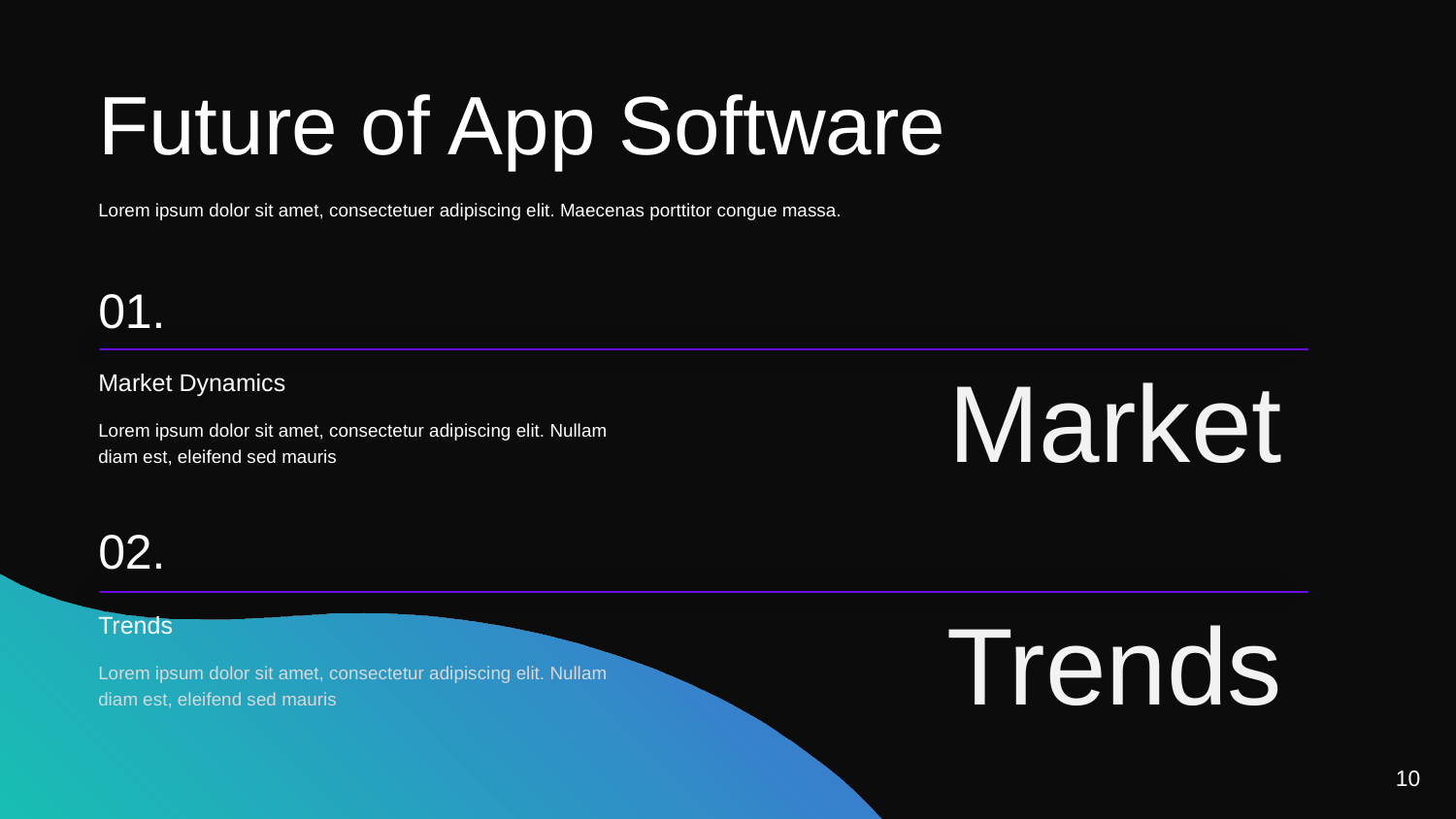

Future of App Software
Lorem ipsum dolor sit amet, consectetuer adipiscing elit. Maecenas porttitor congue massa.
01.
Market
Market Dynamics
Lorem ipsum dolor sit amet, consectetur adipiscing elit. Nullam diam est, eleifend sed mauris
02.
Trends
Trends
Lorem ipsum dolor sit amet, consectetur adipiscing elit. Nullam diam est, eleifend sed mauris